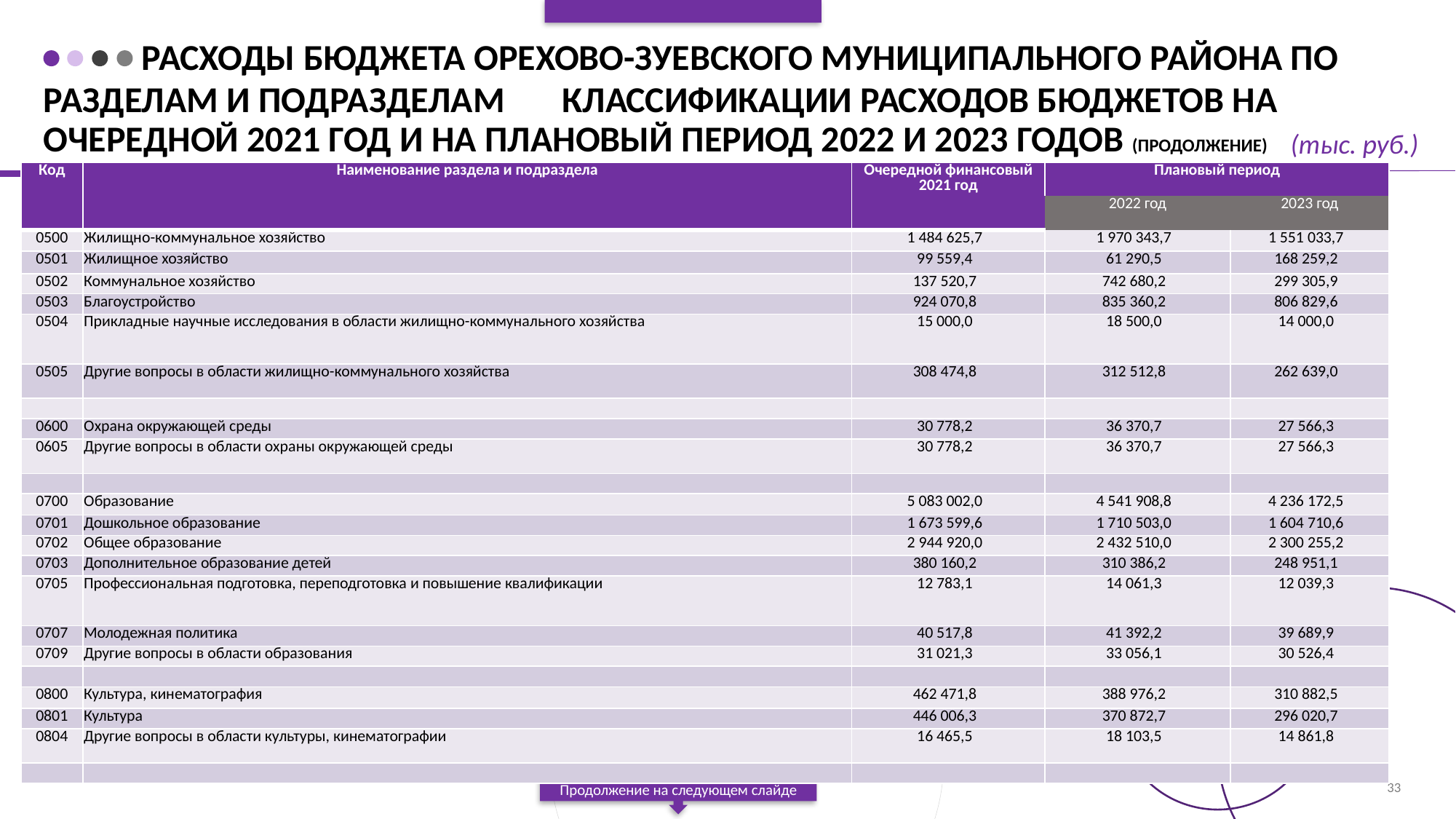

# Расходы бюджета Орехово-Зуевского муниципального района по разделам и подразделам       классификации расходов бюджетов на очередной 2021 год и на плановый период 2022 и 2023 годов (продолжение)
(тыс. руб.)
| Код | Наименование раздела и подраздела | Очередной финансовый 2021 год | Плановый период |  |
| --- | --- | --- | --- | --- |
|  |  |  | 2022 год | 2023 год |
| 0500 | Жилищно-коммунальное хозяйство | 1 484 625,7 | 1 970 343,7 | 1 551 033,7 |
| 0501 | Жилищное хозяйство | 99 559,4 | 61 290,5 | 168 259,2 |
| 0502 | Коммунальное хозяйство | 137 520,7 | 742 680,2 | 299 305,9 |
| 0503 | Благоустройство | 924 070,8 | 835 360,2 | 806 829,6 |
| 0504 | Прикладные научные исследования в области жилищно-коммунального хозяйства | 15 000,0 | 18 500,0 | 14 000,0 |
| 0505 | Другие вопросы в области жилищно-коммунального хозяйства | 308 474,8 | 312 512,8 | 262 639,0 |
|  |  |  |  |  |
| 0600 | Охрана окружающей среды | 30 778,2 | 36 370,7 | 27 566,3 |
| 0605 | Другие вопросы в области охраны окружающей среды | 30 778,2 | 36 370,7 | 27 566,3 |
|  |  |  |  |  |
| 0700 | Образование | 5 083 002,0 | 4 541 908,8 | 4 236 172,5 |
| 0701 | Дошкольное образование | 1 673 599,6 | 1 710 503,0 | 1 604 710,6 |
| 0702 | Общее образование | 2 944 920,0 | 2 432 510,0 | 2 300 255,2 |
| 0703 | Дополнительное образование детей | 380 160,2 | 310 386,2 | 248 951,1 |
| 0705 | Профессиональная подготовка, переподготовка и повышение квалификации | 12 783,1 | 14 061,3 | 12 039,3 |
| 0707 | Молодежная политика | 40 517,8 | 41 392,2 | 39 689,9 |
| 0709 | Другие вопросы в области образования | 31 021,3 | 33 056,1 | 30 526,4 |
|  |  |  |  |  |
| 0800 | Культура, кинематография | 462 471,8 | 388 976,2 | 310 882,5 |
| 0801 | Культура | 446 006,3 | 370 872,7 | 296 020,7 |
| 0804 | Другие вопросы в области культуры, кинематографии | 16 465,5 | 18 103,5 | 14 861,8 |
|  |  |  |  |  |

33
Продолжение на следующем слайде